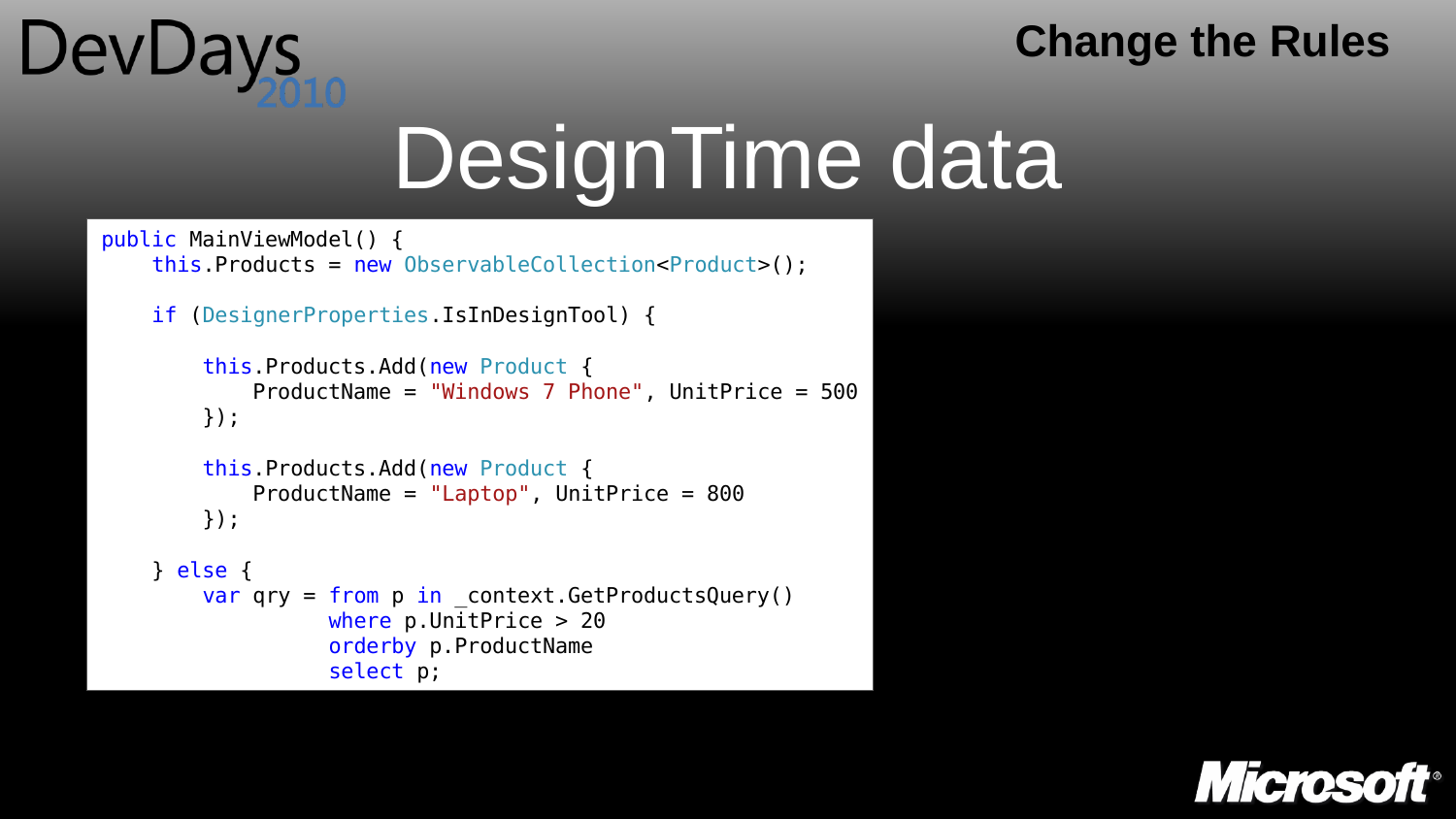

# DesignTime data
public MainViewModel() {
    this.Products = new ObservableCollection<Product>();

    if (DesignerProperties.IsInDesignTool) {

        this.Products.Add(new Product {
            ProductName = "Windows 7 Phone", UnitPrice = 500
        });

        this.Products.Add(new Product {
            ProductName = "Laptop", UnitPrice = 800
        });

    } else {
        var qry = from p in _context.GetProductsQuery()
                  where p.UnitPrice > 20
                  orderby p.ProductName
                  select p;